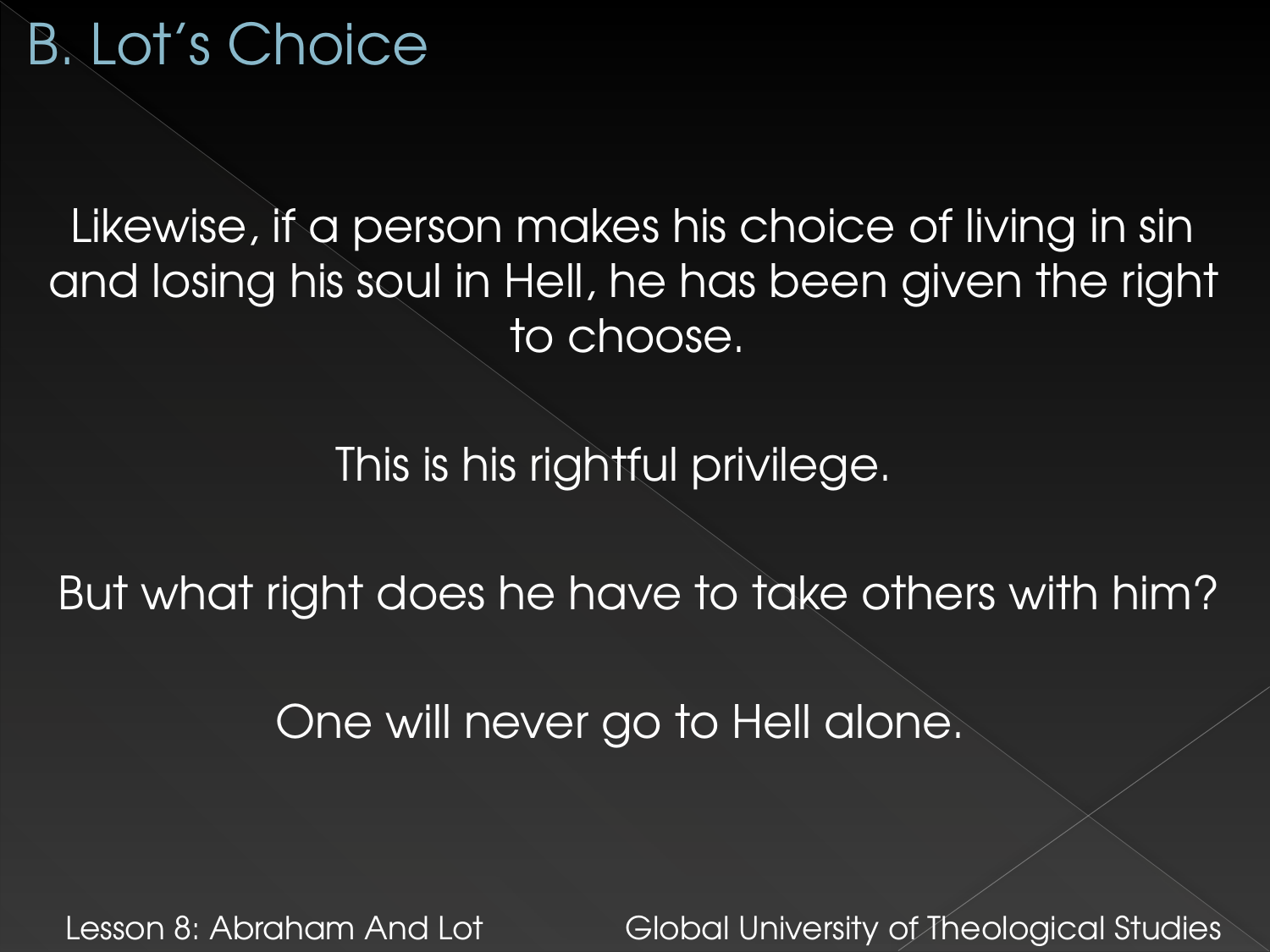

# B. Lot’s Choice
    Likewise, if a person makes his choice of living in sin and losing his soul in Hell, he has been given the right to choose.

  This is his rightful privilege.

     But what right does he have to take others with him?

  One will never go to Hell alone.
Lesson 8: Abraham And Lot                Global University of Theological Studies